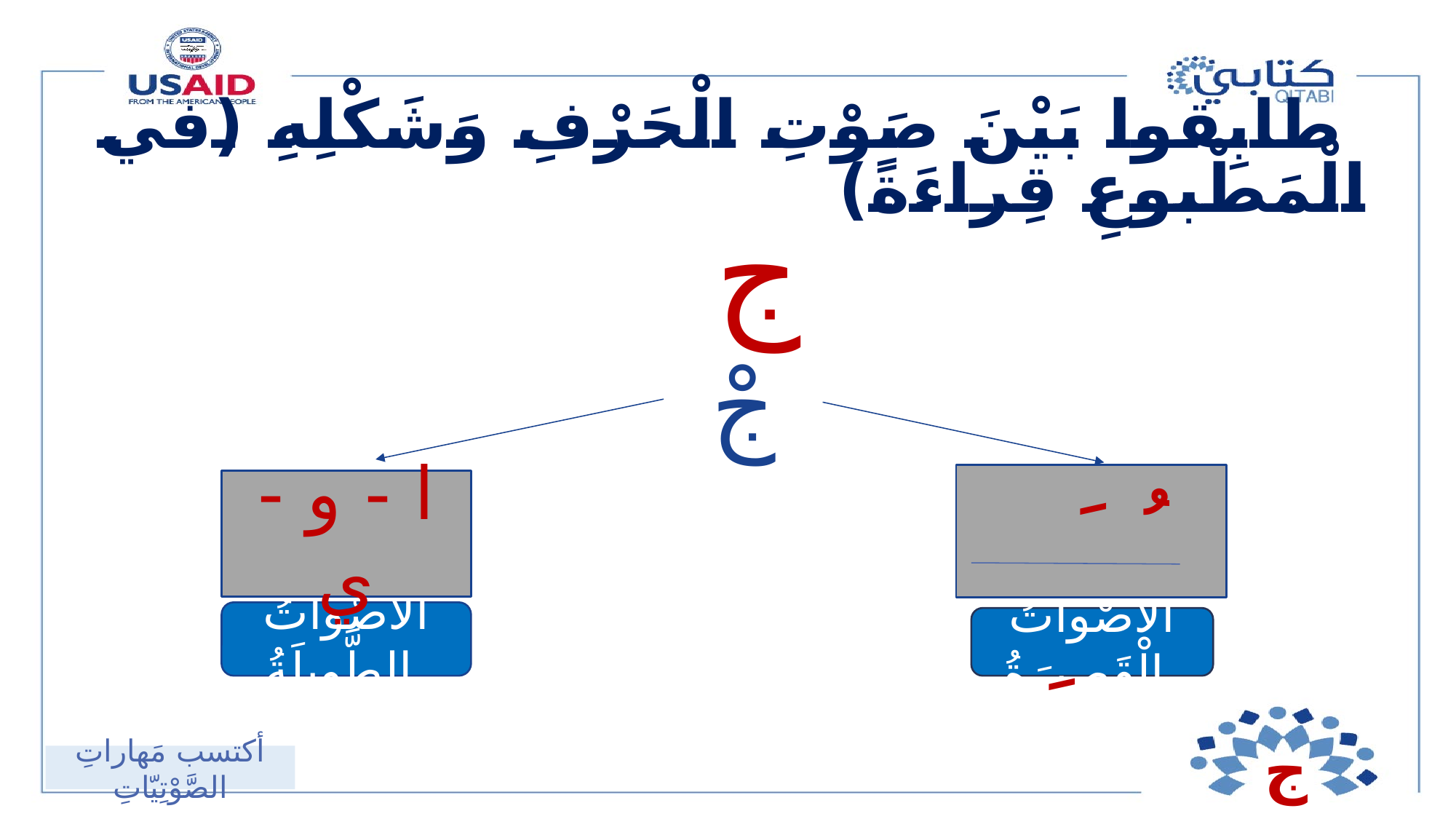

طابِقوا بَيْنَ صَوْتِ الْحَرْفِ وَشَكْلِهِ (في الْمَطْبوعِ قِراءَةً)
ج
جْ

 َ  ُ  ِ
ا - و - ي
الْأَصْواتُ الطَّويلَةُ
الْأَصْواتُ الْقَصيرَةُ
ج
أكتسب مَهاراتِ الصَّوْتِيّاتِ